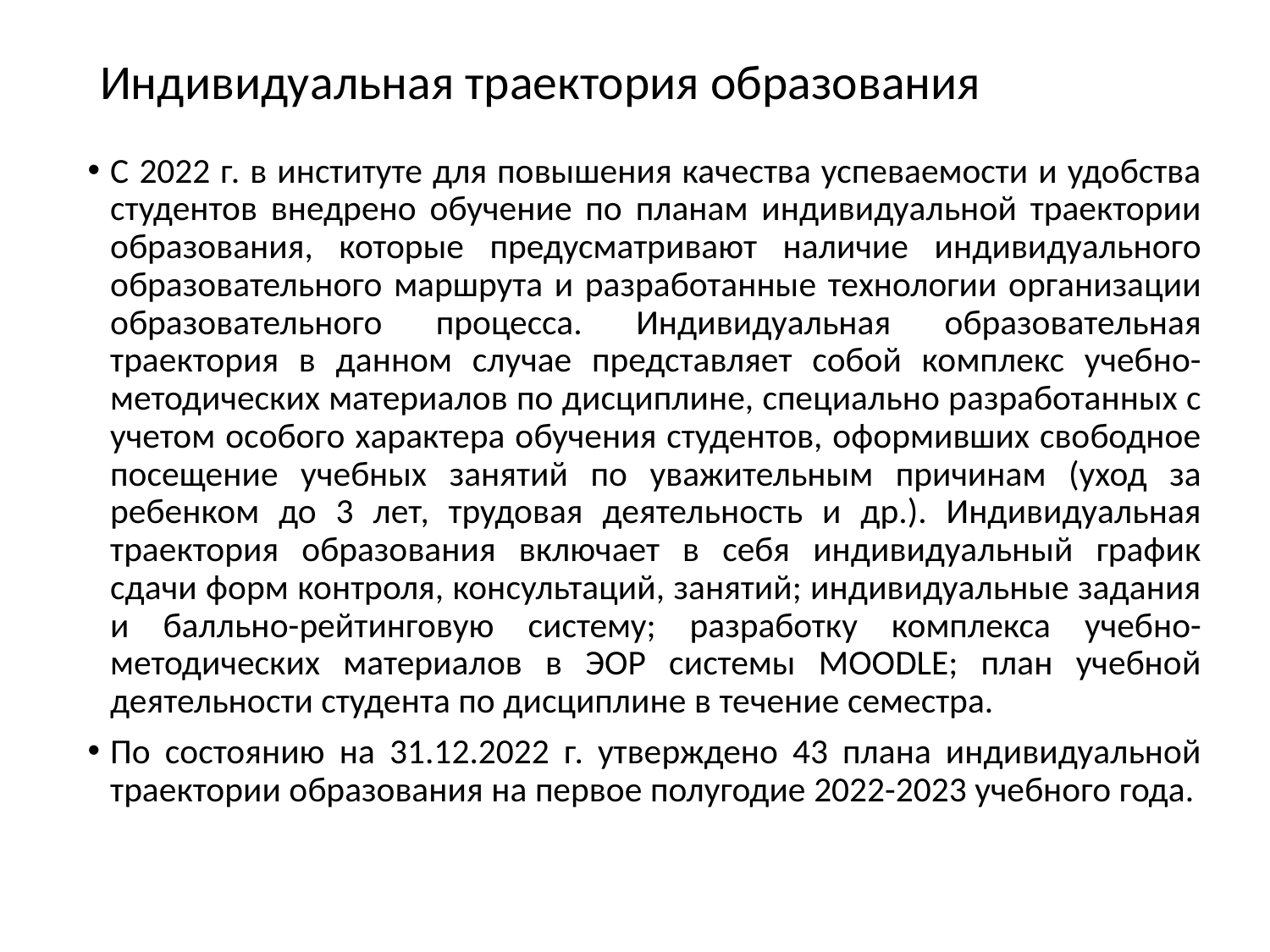

# Индивидуальная траектория образования
С 2022 г. в институте для повышения качества успеваемости и удобства студентов внедрено обучение по планам индивидуальной траектории образования, которые предусматривают наличие индивидуального образовательного маршрута и разработанные технологии организации образовательного процесса. Индивидуальная образовательная траектория в данном случае представляет собой комплекс учебно-методических материалов по дисциплине, специально разработанных с учетом особого характера обучения студентов, оформивших свободное посещение учебных занятий по уважительным причинам (уход за ребенком до 3 лет, трудовая деятельность и др.). Индивидуальная траектория образования включает в себя индивидуальный график сдачи форм контроля, консультаций, занятий; индивидуальные задания и балльно-рейтинговую систему; разработку комплекса учебно-методических материалов в ЭОР системы MOODLE; план учебной деятельности студента по дисциплине в течение семестра.
По состоянию на 31.12.2022 г. утверждено 43 плана индивидуальной траектории образования на первое полугодие 2022-2023 учебного года.